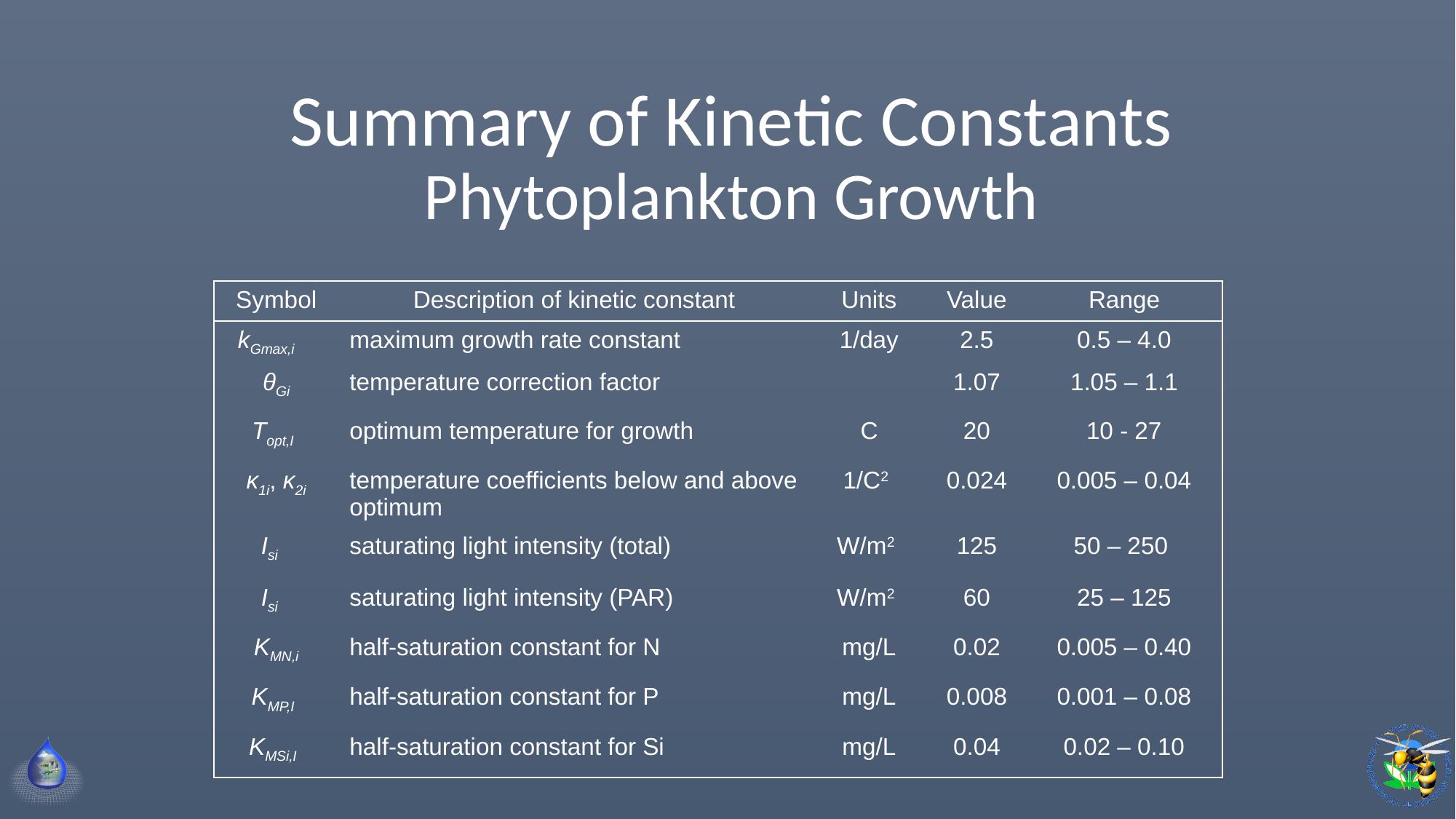

# Summary of Kinetic Constants Phytoplankton Growth
| Symbol | Description of kinetic constant | Units | Value | Range |
| --- | --- | --- | --- | --- |
| kGmax,i | maximum growth rate constant | 1/day | 2.5 | 0.5 – 4.0 |
| θGi | temperature correction factor |  | 1.07 | 1.05 – 1.1 |
| Topt,I | optimum temperature for growth | C | 20 | 10 - 27 |
| κ1i, κ2i | temperature coefficients below and above optimum | 1/C2 | 0.024 | 0.005 – 0.04 |
| Isi | saturating light intensity (total) | W/m2 | 125 | 50 – 250 |
| Isi | saturating light intensity (PAR) | W/m2 | 60 | 25 – 125 |
| KMN,i | half-saturation constant for N | mg/L | 0.02 | 0.005 – 0.40 |
| KMP,I | half-saturation constant for P | mg/L | 0.008 | 0.001 – 0.08 |
| KMSi,I | half-saturation constant for Si | mg/L | 0.04 | 0.02 – 0.10 |